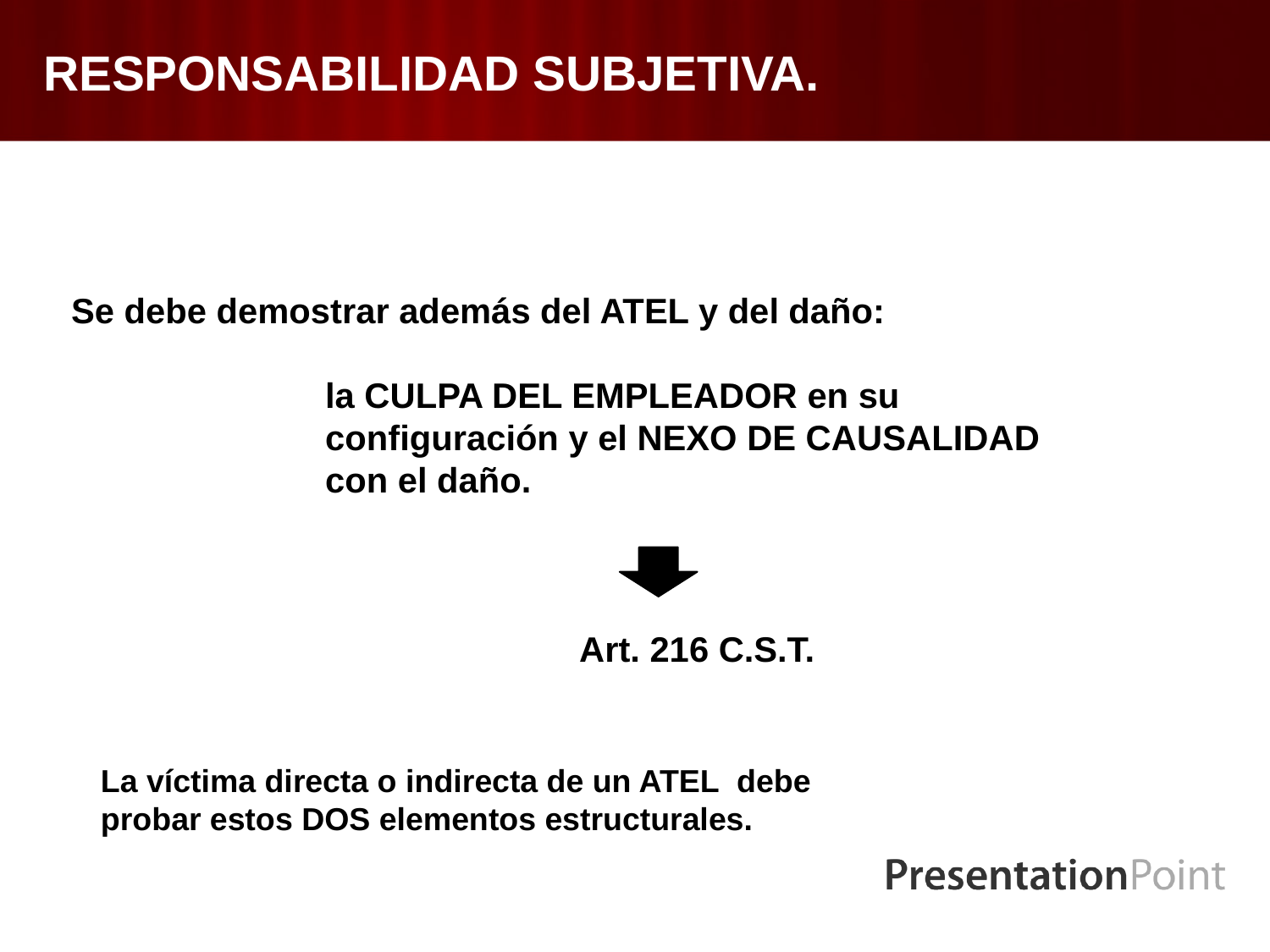

# RESPONSABILIDAD SUBJETIVA.
Se debe demostrar además del ATEL y del daño:

		la CULPA DEL EMPLEADOR en su 				configuración y el NEXO DE CAUSALIDAD 			con el daño.

				Art. 216 C.S.T.

La víctima directa o indirecta de un ATEL  debe probar estos DOS elementos estructurales.